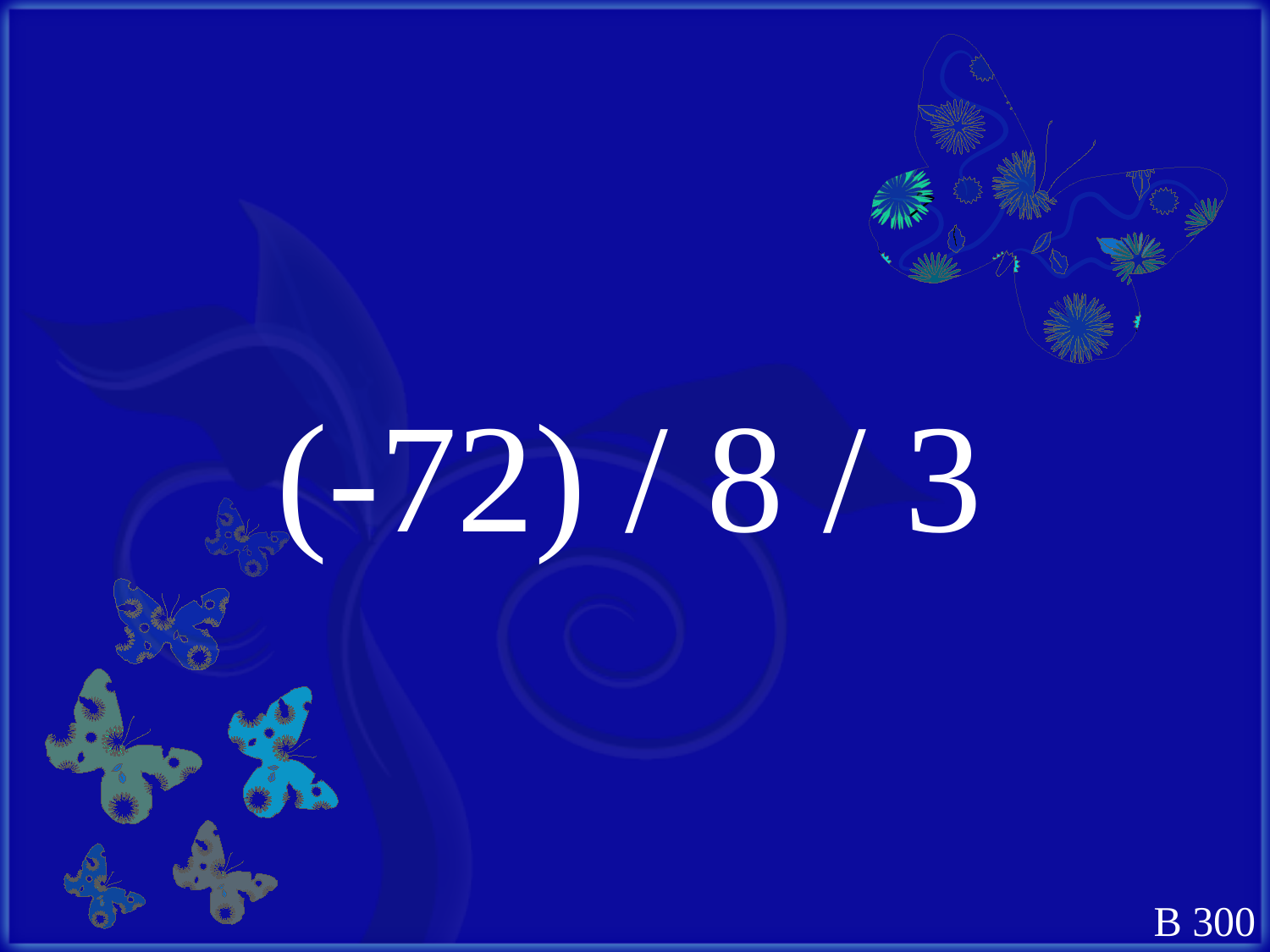

(-72) / 8 / 3
B 300